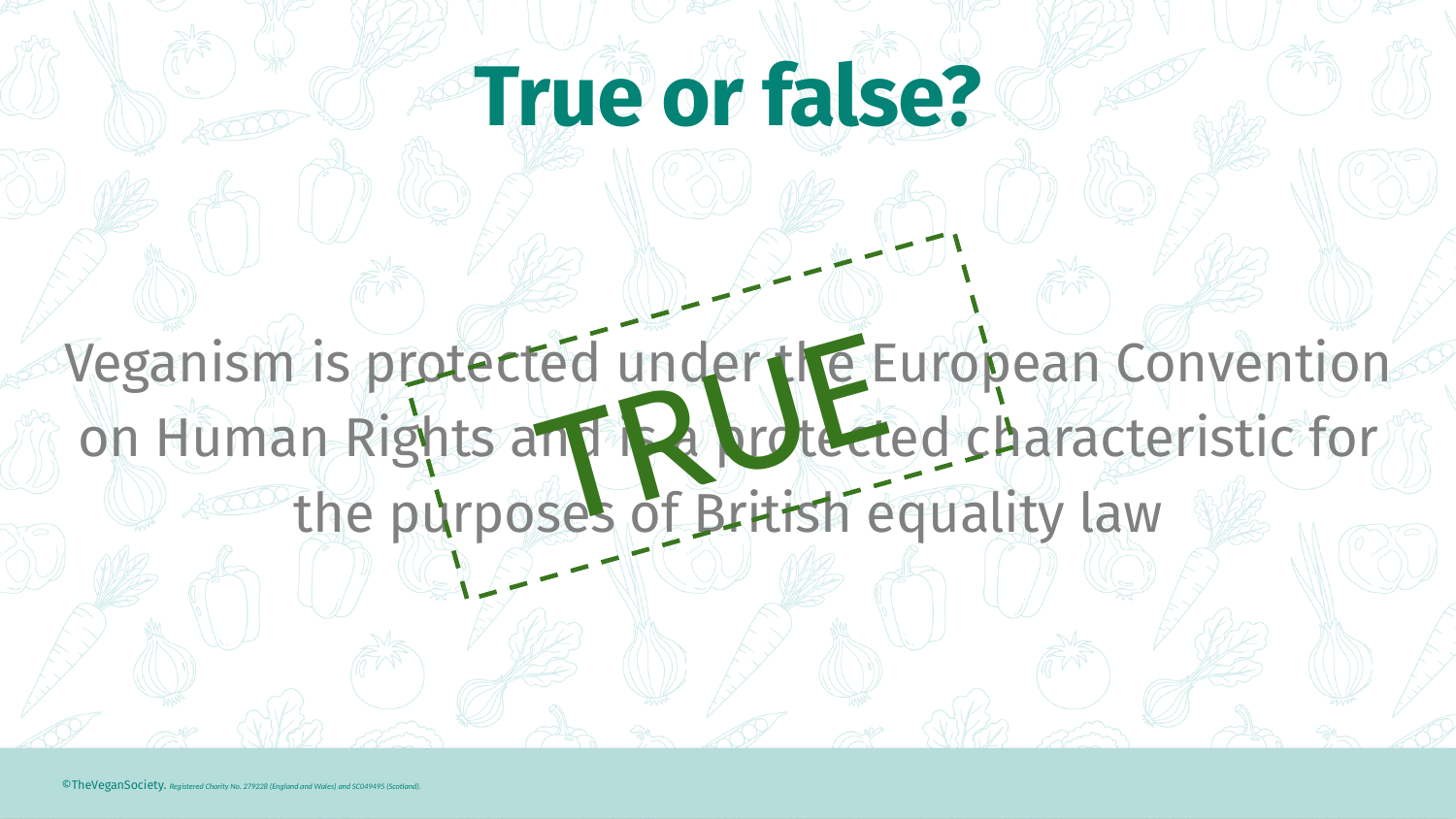

# True or false?
Veganism is protected under the European Convention on Human Rights and is a protected characteristic for the purposes of British equality law
TRUE